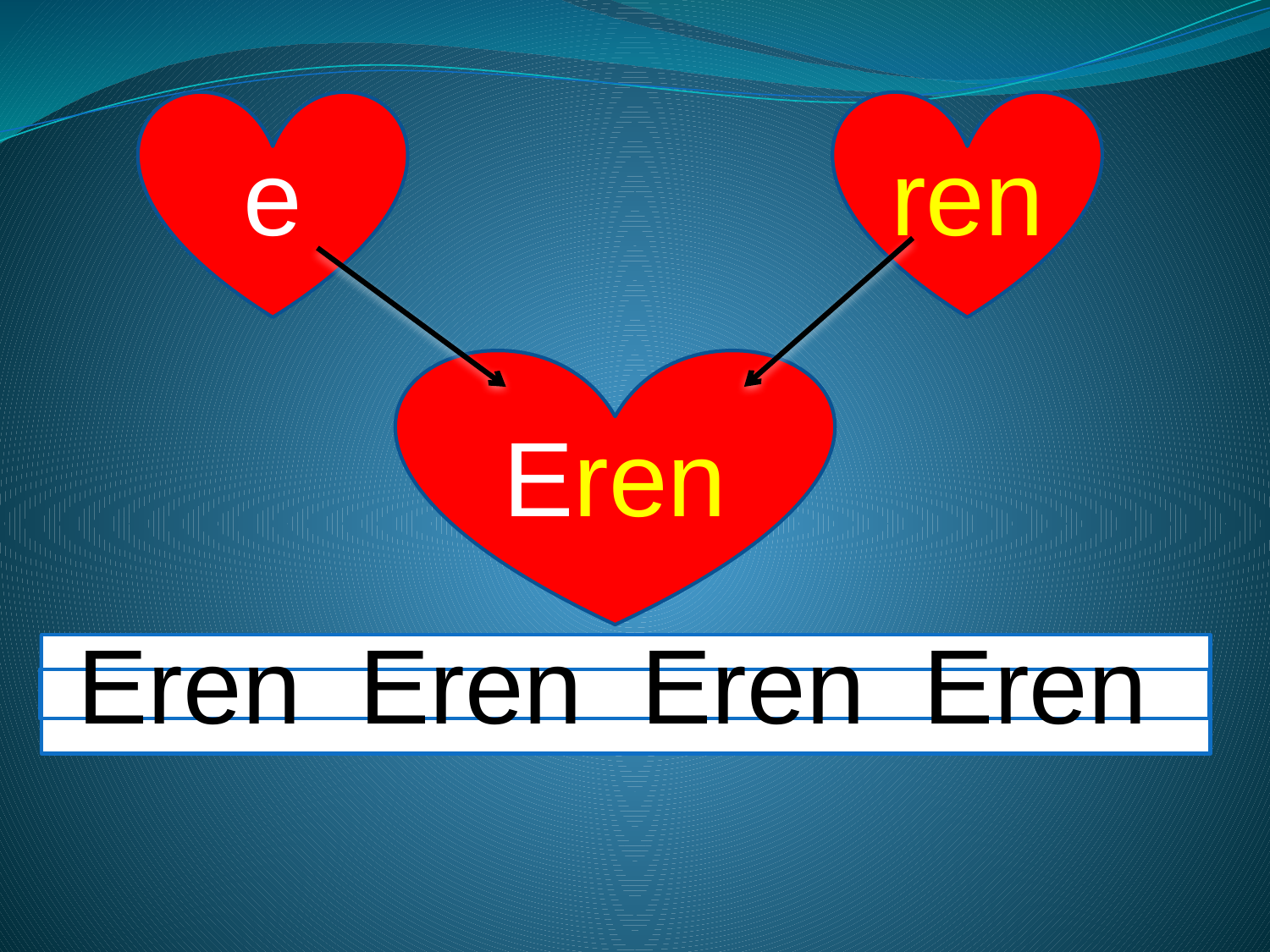

e
ren

Eren

  Eren  Eren  Eren  Eren